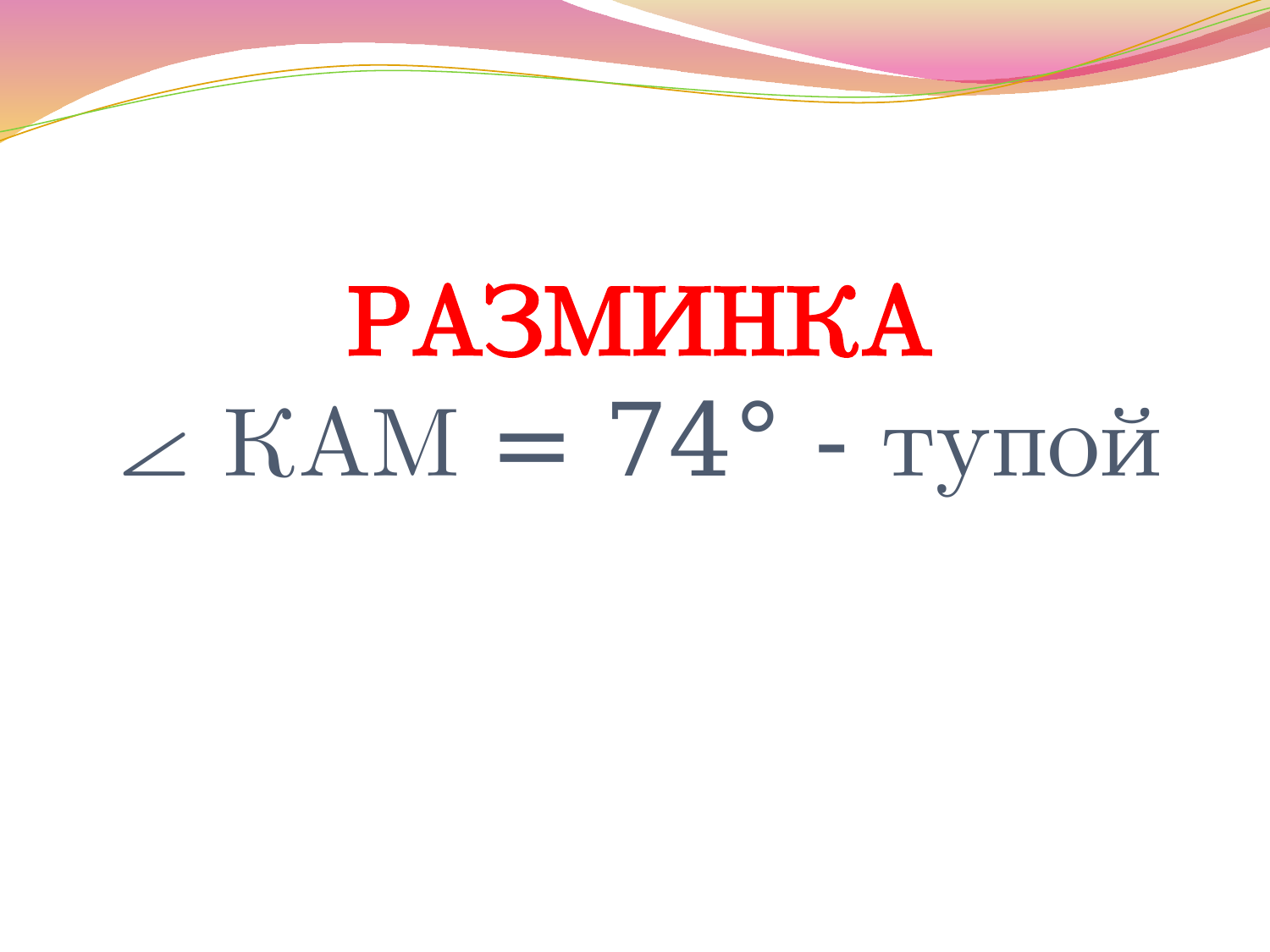

# РАЗМИНКА ⦟ КАМ = 74° - тупой